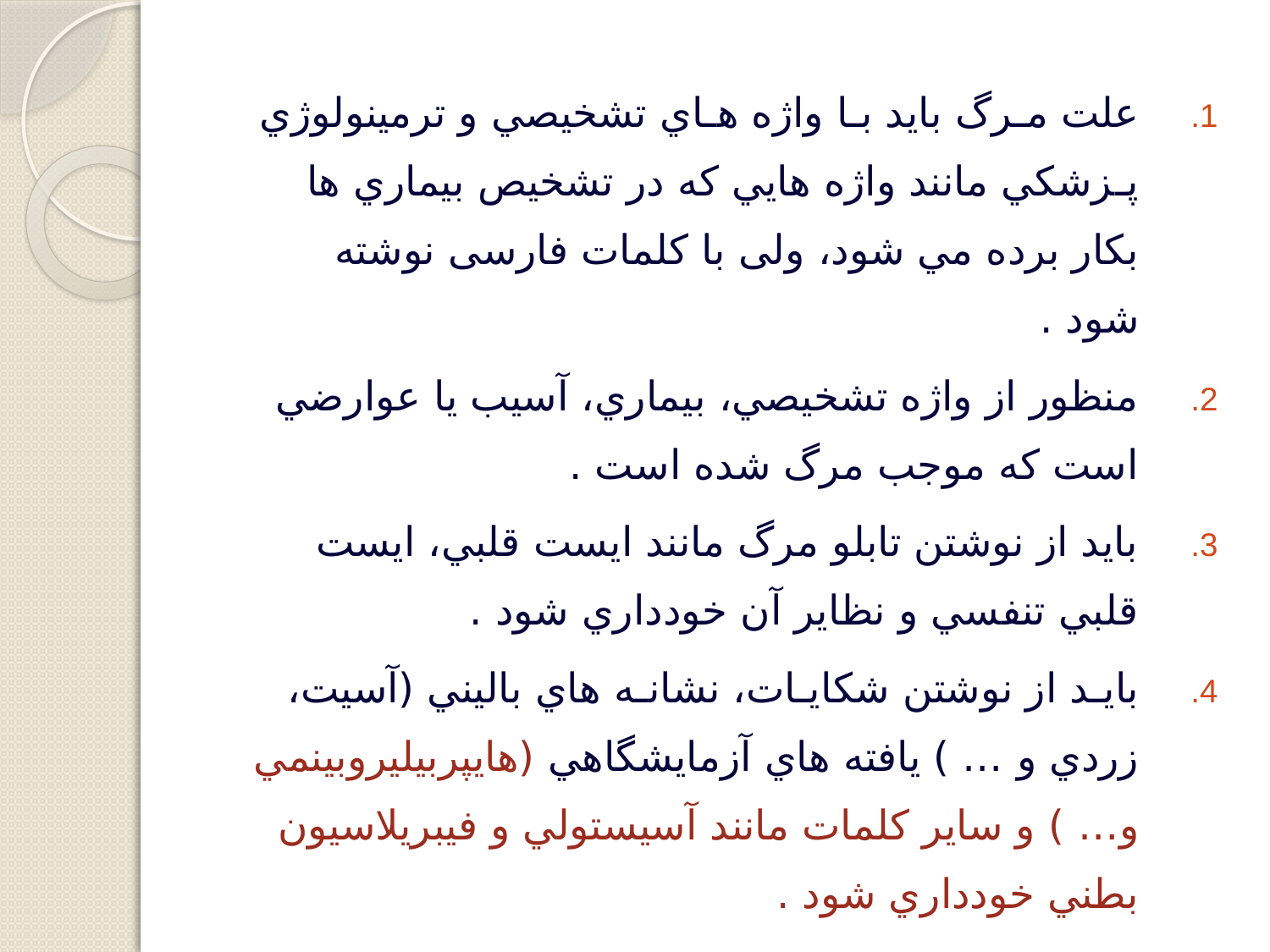

علت مـرگ بايد بـا واژه هـاي تشخيصي و ترمينولوژي پـزشكي مانند واژه هايي كه در تشخيص بيماري ها بكار برده مي شود، ولی با کلمات فارسی نوشته شود .
منظور از واژه تشخيصي، بيماري، آسيب يا عوارضي است كه موجب مرگ شده است .
بايد از نوشتن تابلو مرگ مانند ايست قلبي، ايست قلبي تنفسي و نظاير آن خودداري شود .
بايـد از نوشتن شكايـات، نشانـه هاي باليني (آسيت، زردي و … ) يافته هاي آزمايشگاهي (هايپربيليروبينمي و… ) و ساير كلمات مانند آسيستولي و فيبريلاسيون بطني خودداري شود .